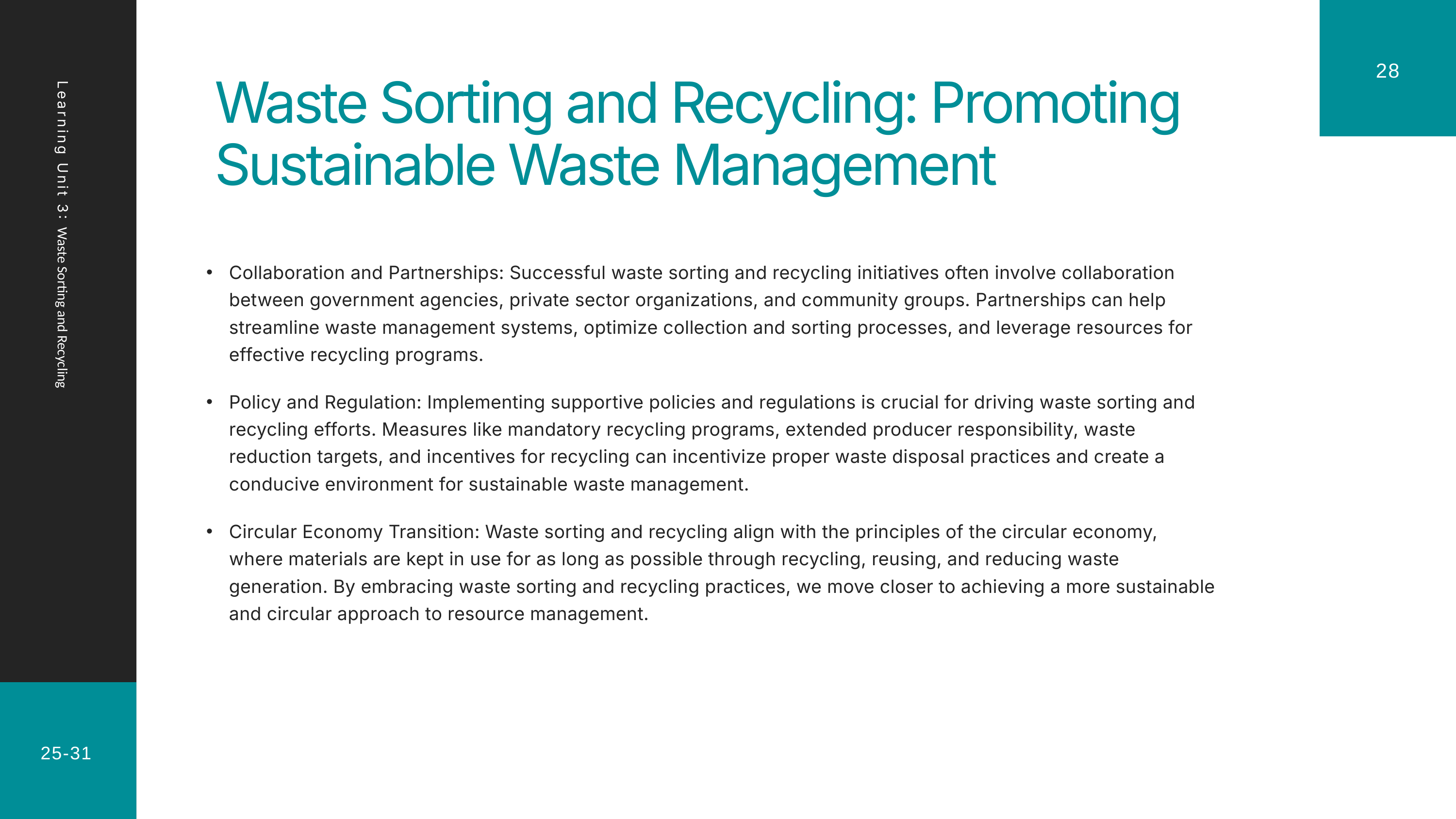

28
Waste Sorting and Recycling: Promoting Sustainable Waste Management
Collaboration and Partnerships: Successful waste sorting and recycling initiatives often involve collaboration between government agencies, private sector organizations, and community groups. Partnerships can help streamline waste management systems, optimize collection and sorting processes, and leverage resources for effective recycling programs.
Policy and Regulation: Implementing supportive policies and regulations is crucial for driving waste sorting and recycling efforts. Measures like mandatory recycling programs, extended producer responsibility, waste reduction targets, and incentives for recycling can incentivize proper waste disposal practices and create a conducive environment for sustainable waste management.
Circular Economy Transition: Waste sorting and recycling align with the principles of the circular economy, where materials are kept in use for as long as possible through recycling, reusing, and reducing waste generation. By embracing waste sorting and recycling practices, we move closer to achieving a more sustainable and circular approach to resource management.
Learning Unit 3: Waste Sorting and Recycling

25-31